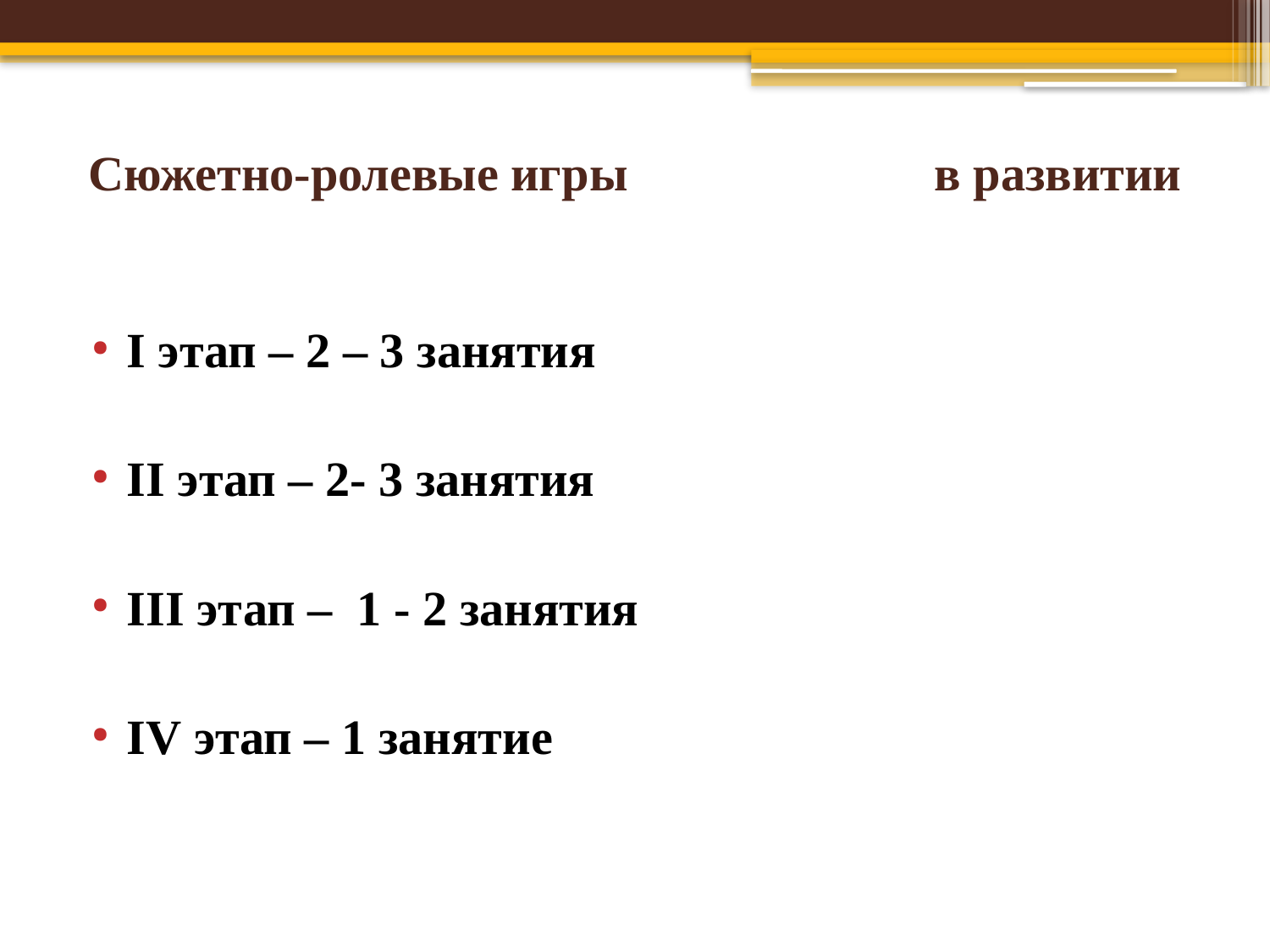

# Сюжетно-ролевые игры                         в развитии
I этап – 2 – 3 занятия

II этап – 2- 3 занятия

III этап –  1 - 2 занятия

IV этап – 1 занятие